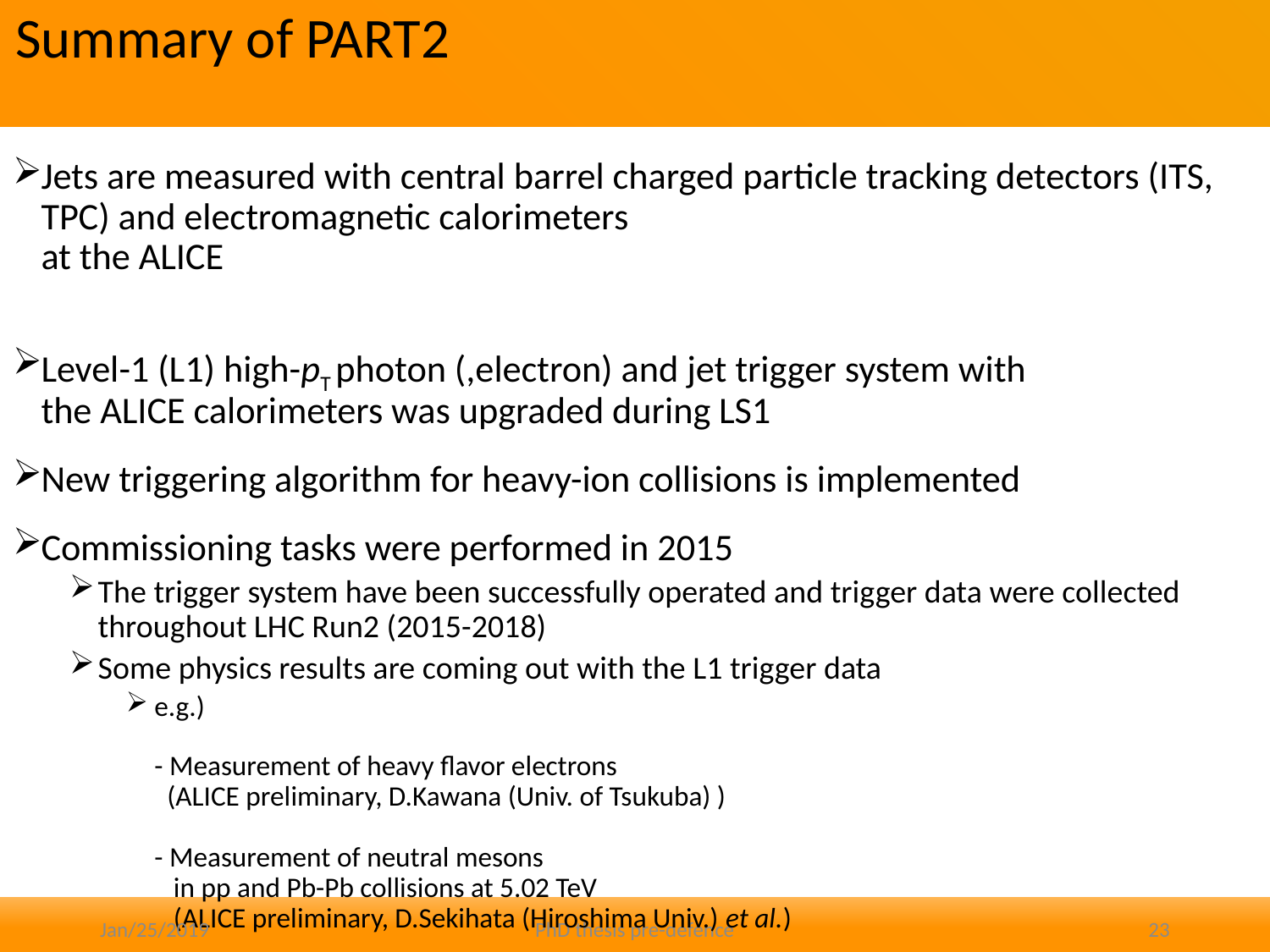

# Summary of PART2
Jets are measured with central barrel charged particle tracking detectors (ITS, TPC) and electromagnetic calorimeters
at the ALICE

Level-1 (L1) high-pT photon (,electron) and jet trigger system with
the ALICE calorimeters was upgraded during LS1

New triggering algorithm for heavy-ion collisions is implemented

Commissioning tasks were performed in 2015
The trigger system have been successfully operated and trigger data were collected throughout LHC Run2 (2015-2018)
Some physics results are coming out with the L1 trigger data
e.g.)
- Measurement of heavy flavor electrons
  (ALICE preliminary, D.Kawana (Univ. of Tsukuba) )
- Measurement of neutral mesons
   in pp and Pb-Pb collisions at 5.02 TeV
   (ALICE preliminary, D.Sekihata (Hiroshima Univ.) et al.)
Jan/25/2019
PhD thesis pre-defence
23